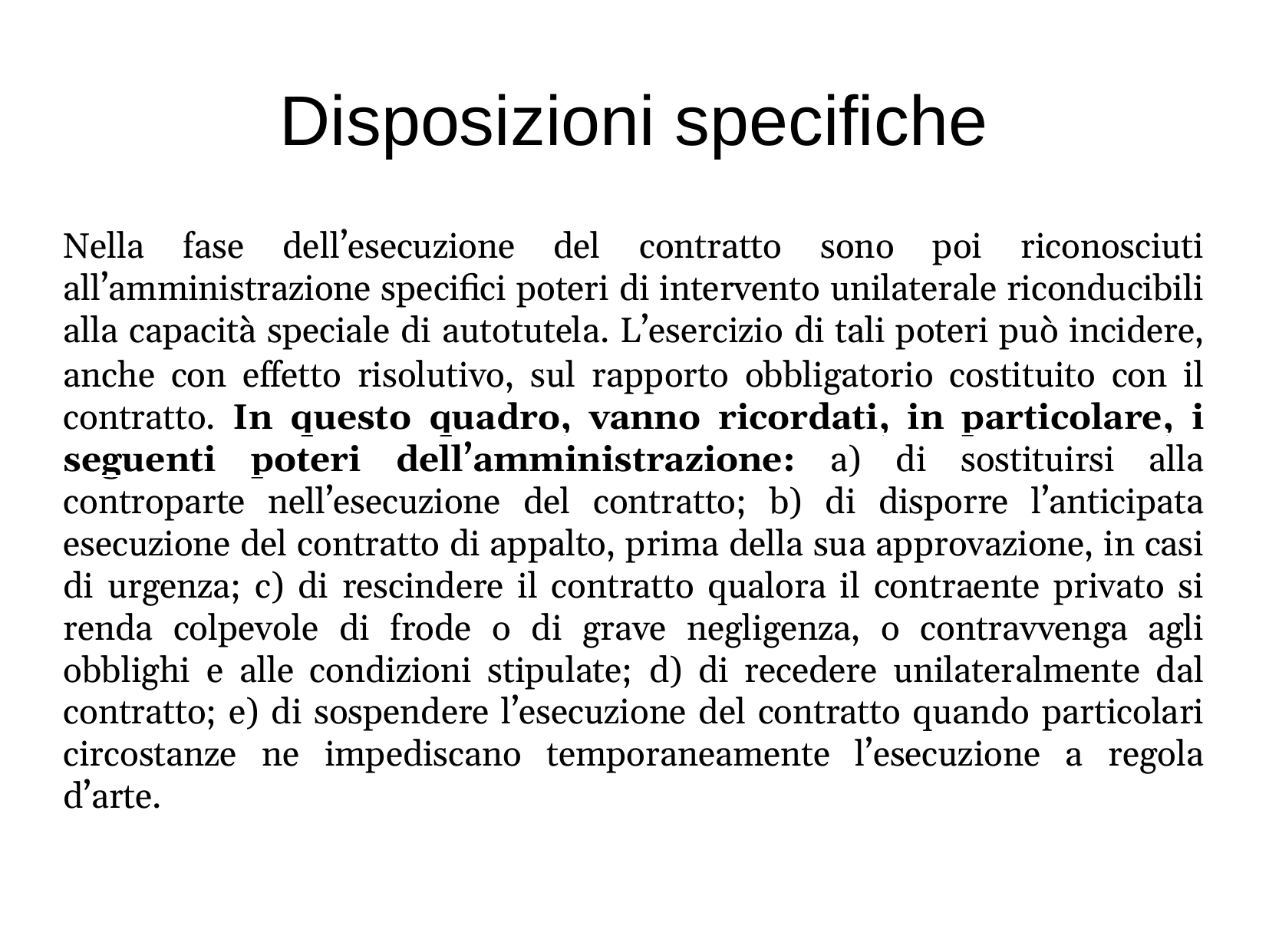

Disposizioni specifiche
Nella fase dell’esecuzione del contratto sono poi riconosciuti all’amministrazione specifici poteri di intervento unilaterale riconducibili alla capacità speciale di autotutela. L’esercizio di tali poteri può incidere, anche con effetto risolutivo, sul rapporto obbligatorio costituito con il contratto. In questo quadro, vanno ricordati, in particolare, i seguenti poteri dell’amministrazione: a) di sostituirsi alla controparte nell’esecuzione del contratto; b) di disporre l’anticipata esecuzione del contratto di appalto, prima della sua approvazione, in casi di urgenza; c) di rescindere il contratto qualora il contraente privato si renda colpevole di frode o di grave negligenza, o contravvenga agli obblighi e alle condizioni stipulate; d) di recedere unilateralmente dal contratto; e) di sospendere l’esecuzione del contratto quando particolari circostanze ne impediscano temporaneamente l’esecuzione a regola d’arte.